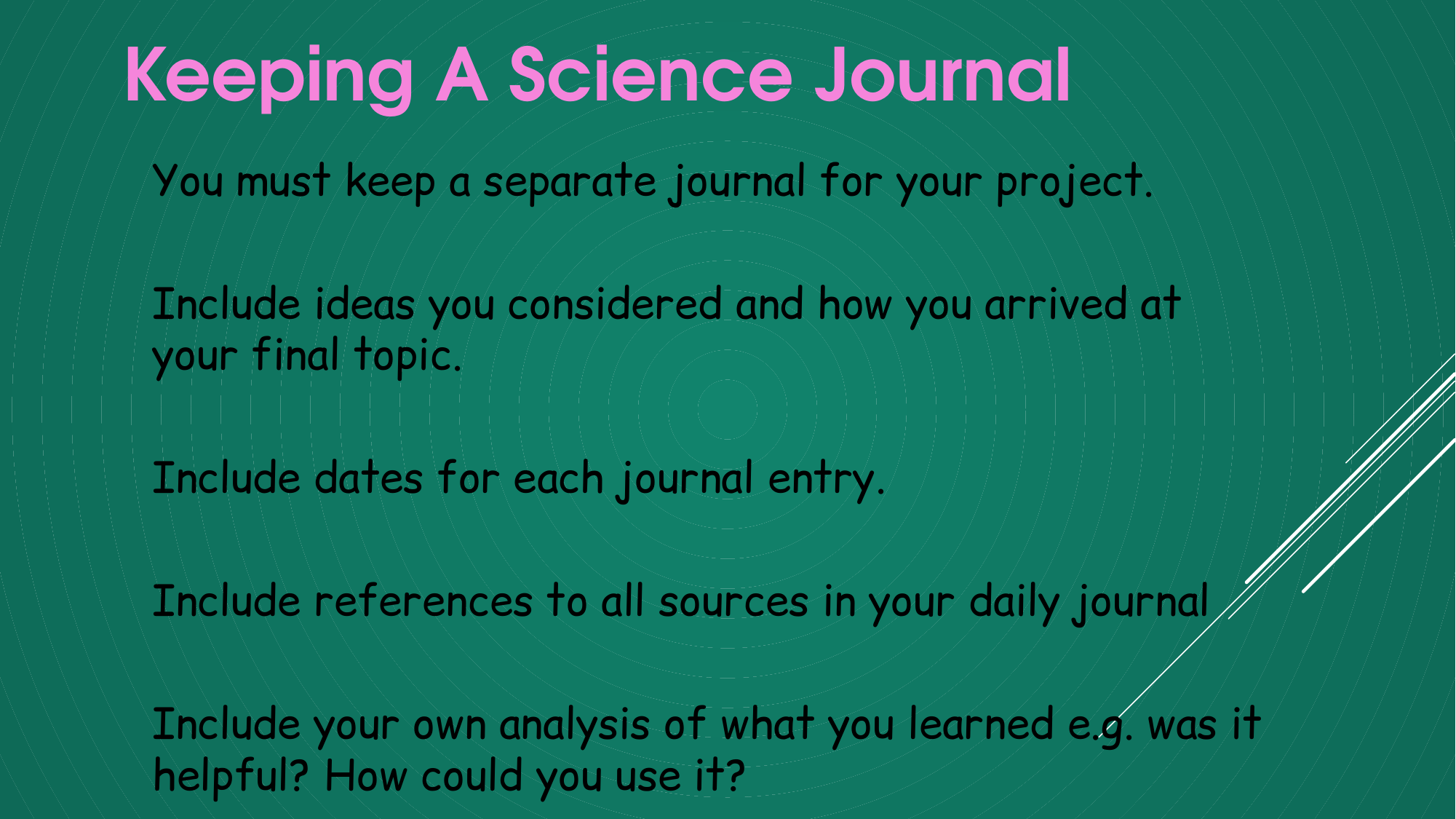

Keeping A Science Journal
You must keep a separate journal for your project.

Include ideas you considered and how you arrived at your final topic.

Include dates for each journal entry.

Include references to all sources in your daily journal

Include your own analysis of what you learned e.g. was it helpful? How could you use it?